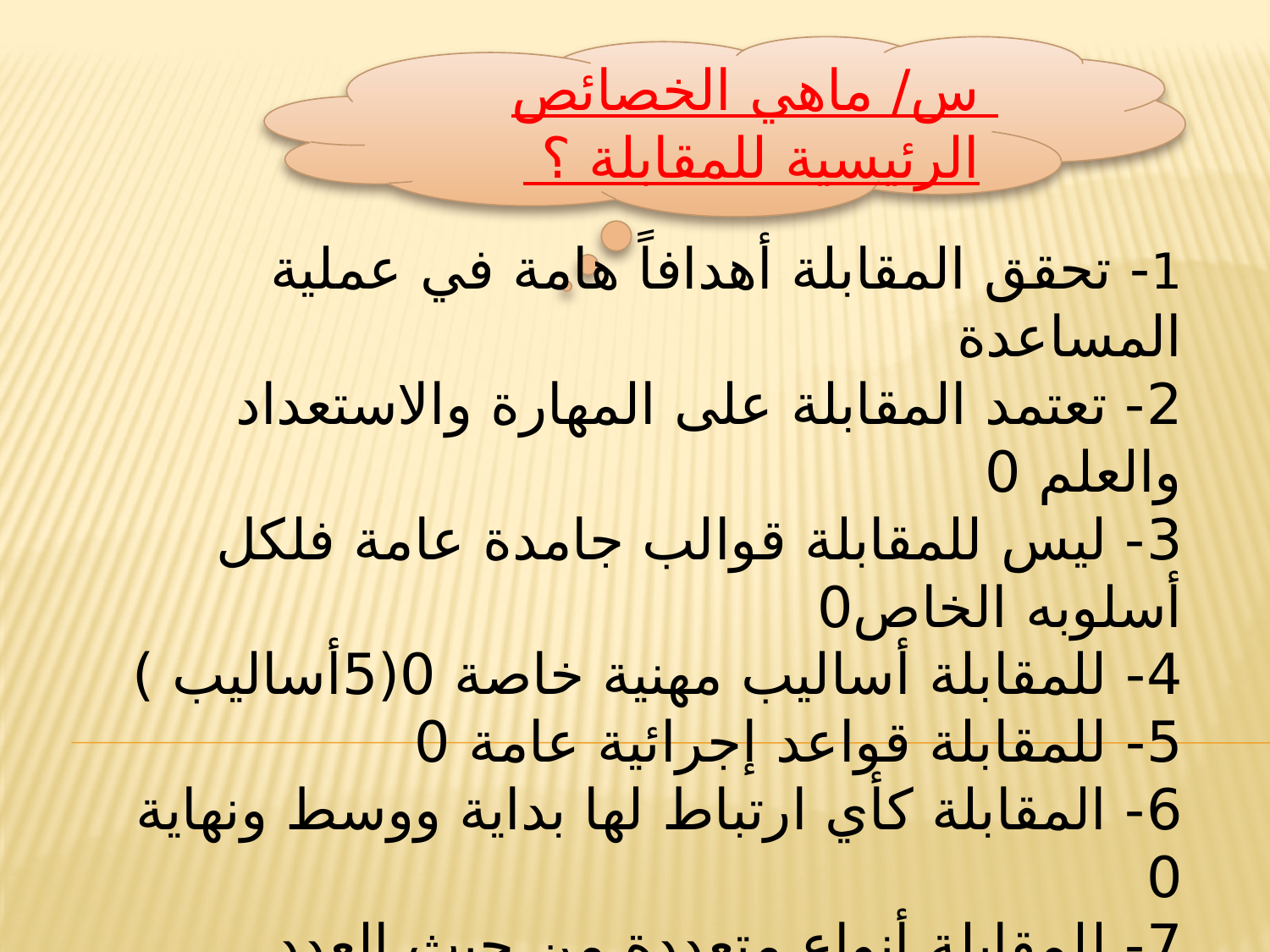

س/ ماهي الخصائص الرئيسية للمقابلة ؟
1- تحقق المقابلة أهدافاً هامة في عملية المساعدة
2- تعتمد المقابلة على المهارة والاستعداد والعلم 0
3- ليس للمقابلة قوالب جامدة عامة فلكل أسلوبه الخاص0
4- للمقابلة أساليب مهنية خاصة 0(5أساليب )
5- للمقابلة قواعد إجرائية عامة 0
6- المقابلة كأي ارتباط لها بداية ووسط ونهاية 0
7- للمقابلة أنواع متعددة من حيث العدد وشخصية المقابل والتوقيت 0